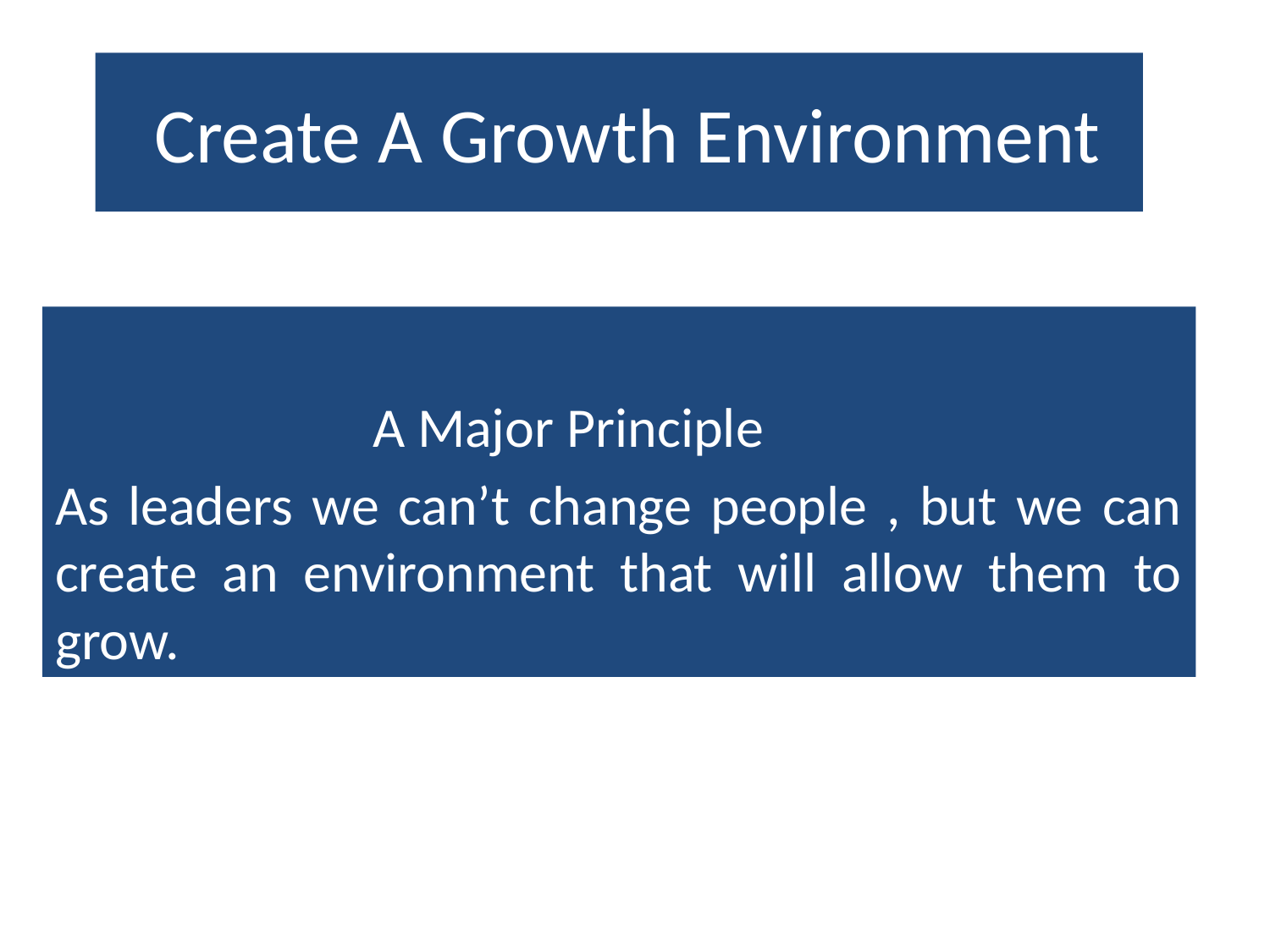

# Create A Growth Environment

                         A Major Principle
As leaders we can’t change people , but we can create an environment that will allow them to grow.